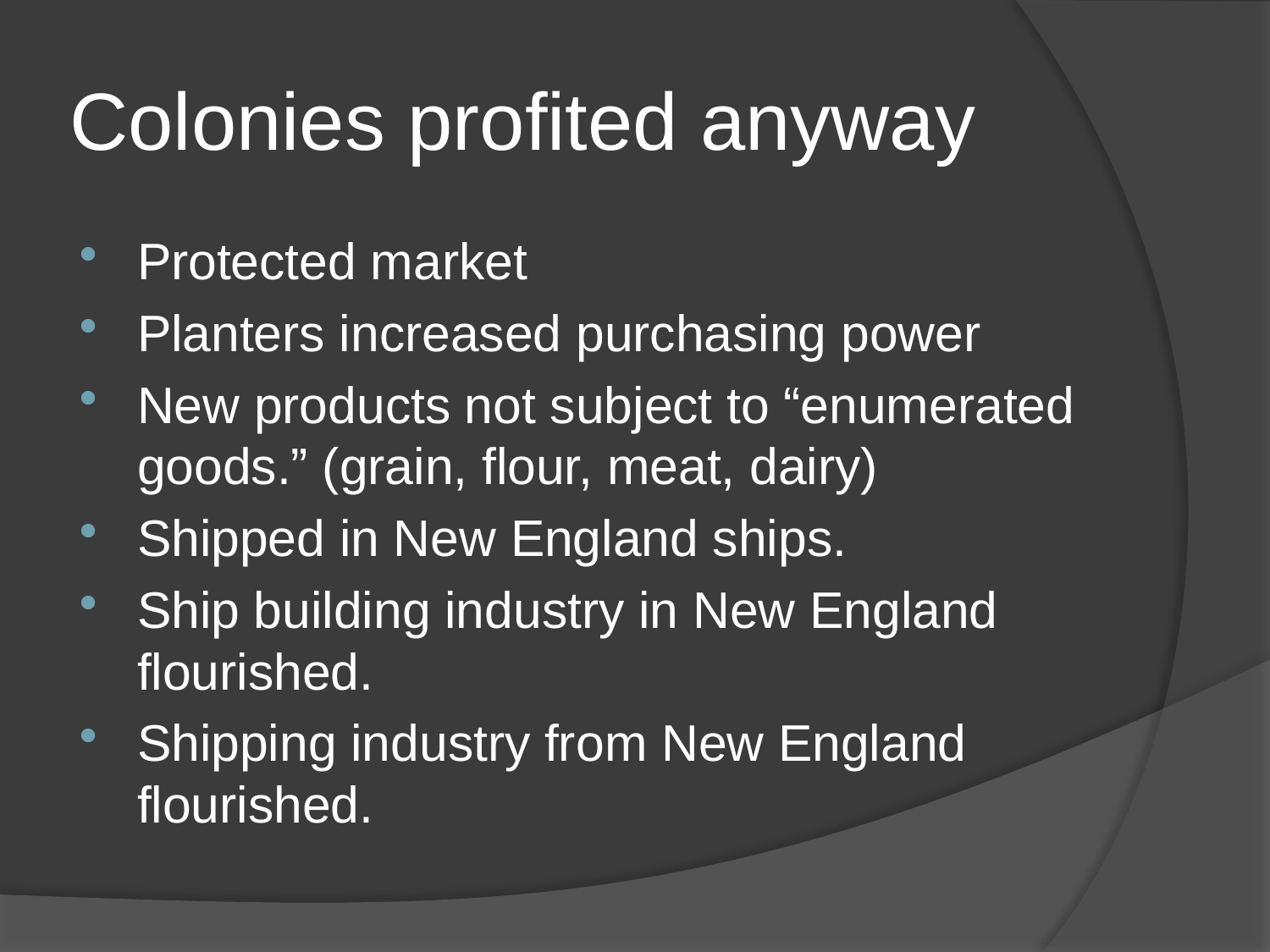

# Colonies profited anyway
Protected market
Planters increased purchasing power
New products not subject to “enumerated goods.” (grain, flour, meat, dairy)
Shipped in New England ships.
Ship building industry in New England flourished.
Shipping industry from New England flourished.